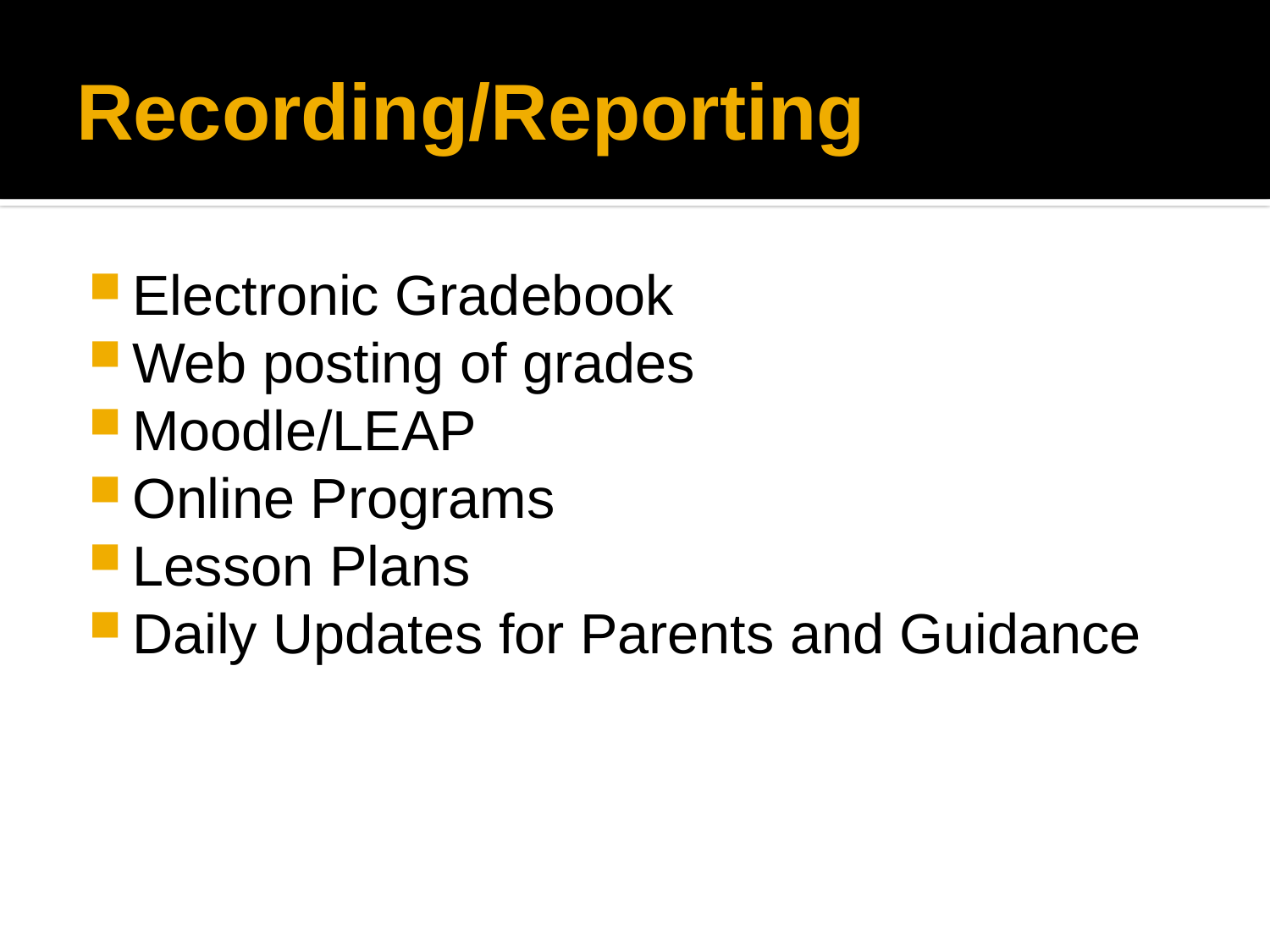

# Recording/Reporting
Electronic Gradebook
Web posting of grades
Moodle/LEAP
Online Programs
Lesson Plans
Daily Updates for Parents and Guidance